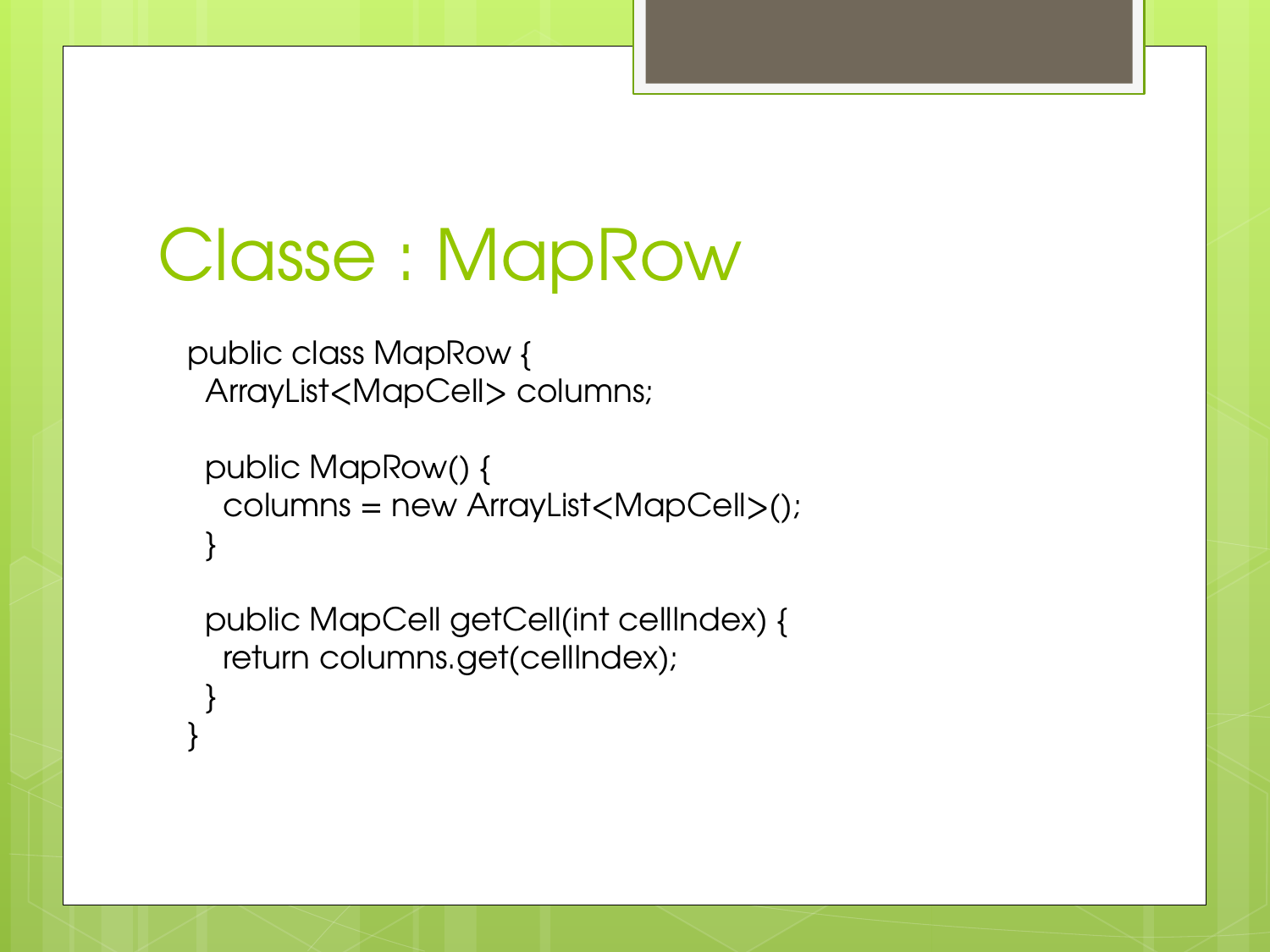

# Classe : MapRow
public class MapRow {
  ArrayList<MapCell> columns;

  public MapRow() {
    columns = new ArrayList<MapCell>();
  }

  public MapCell getCell(int cellIndex) {
    return columns.get(cellIndex);
  }
}